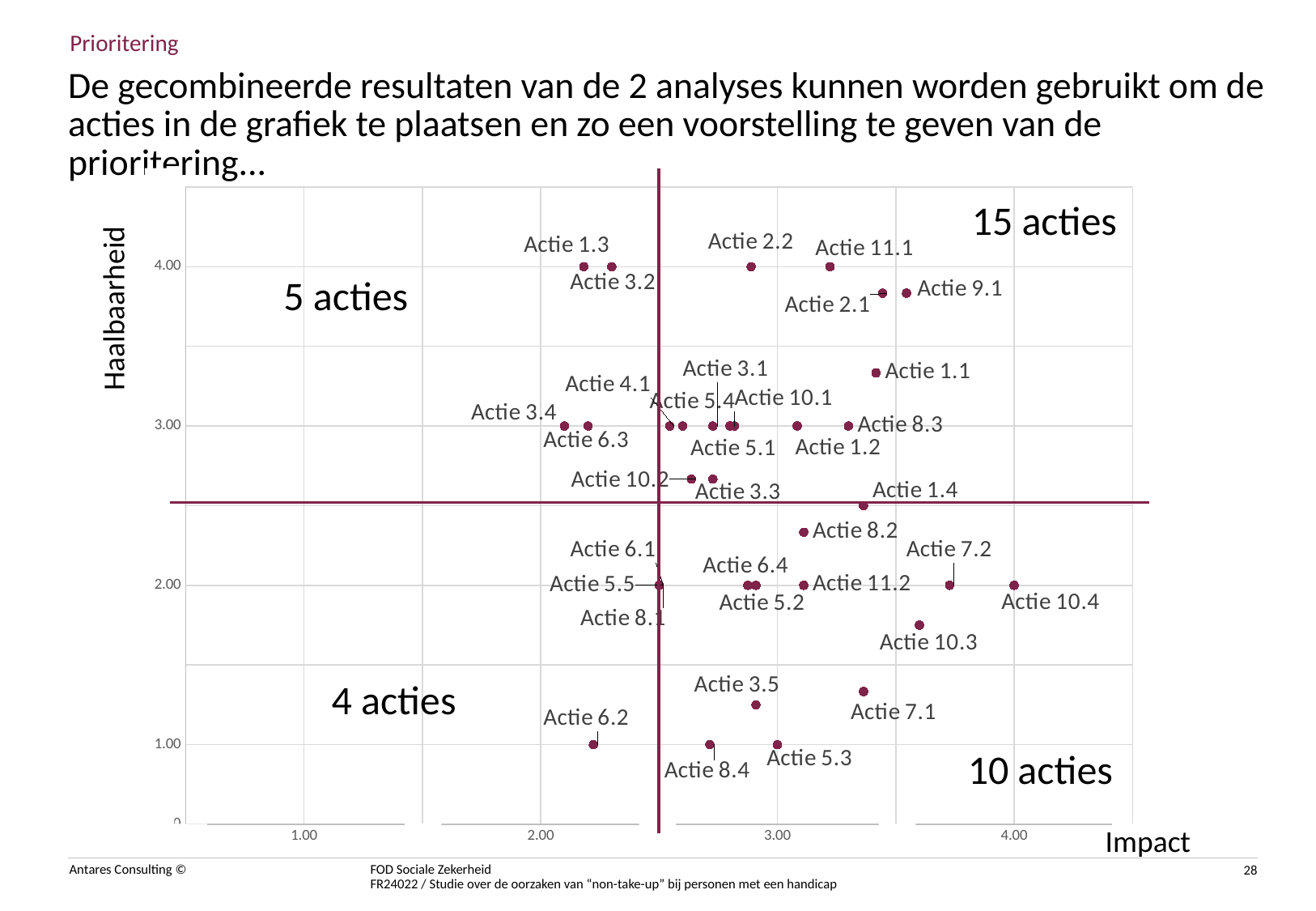

Prioritering
# De gecombineerde resultaten van de 2 analyses kunnen worden gebruikt om de acties in de grafiek te plaatsen en zo een voorstelling te geven van de prioritering...

### Chart

| Category | Faisabilité |
|---|---|
15 acties
5 acties
Haalbaarheid

4 acties
10 acties

Impact